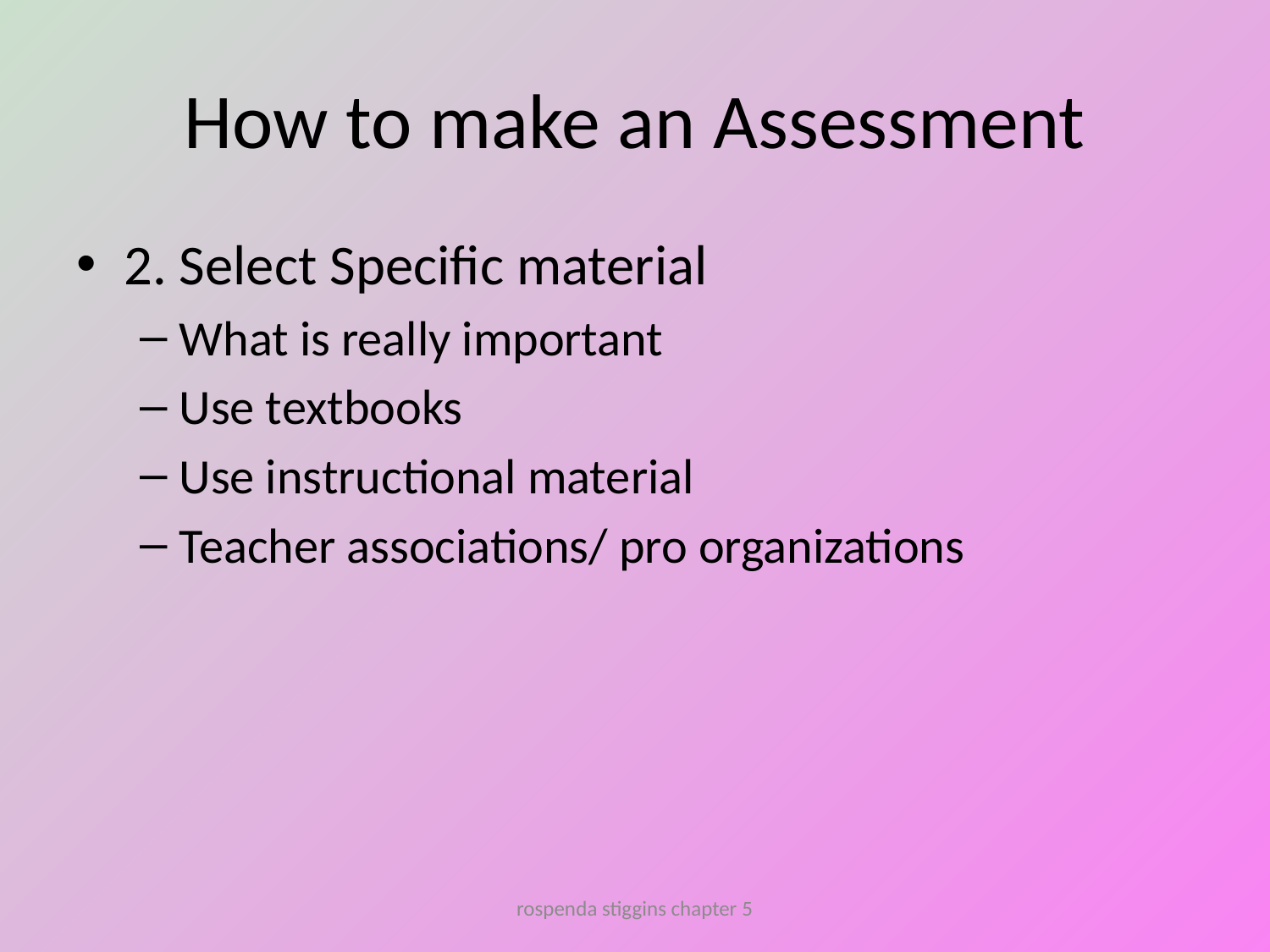

# How to make an Assessment
2. Select Specific material
What is really important
Use textbooks
Use instructional material
Teacher associations/ pro organizations

rospenda stiggins chapter 5